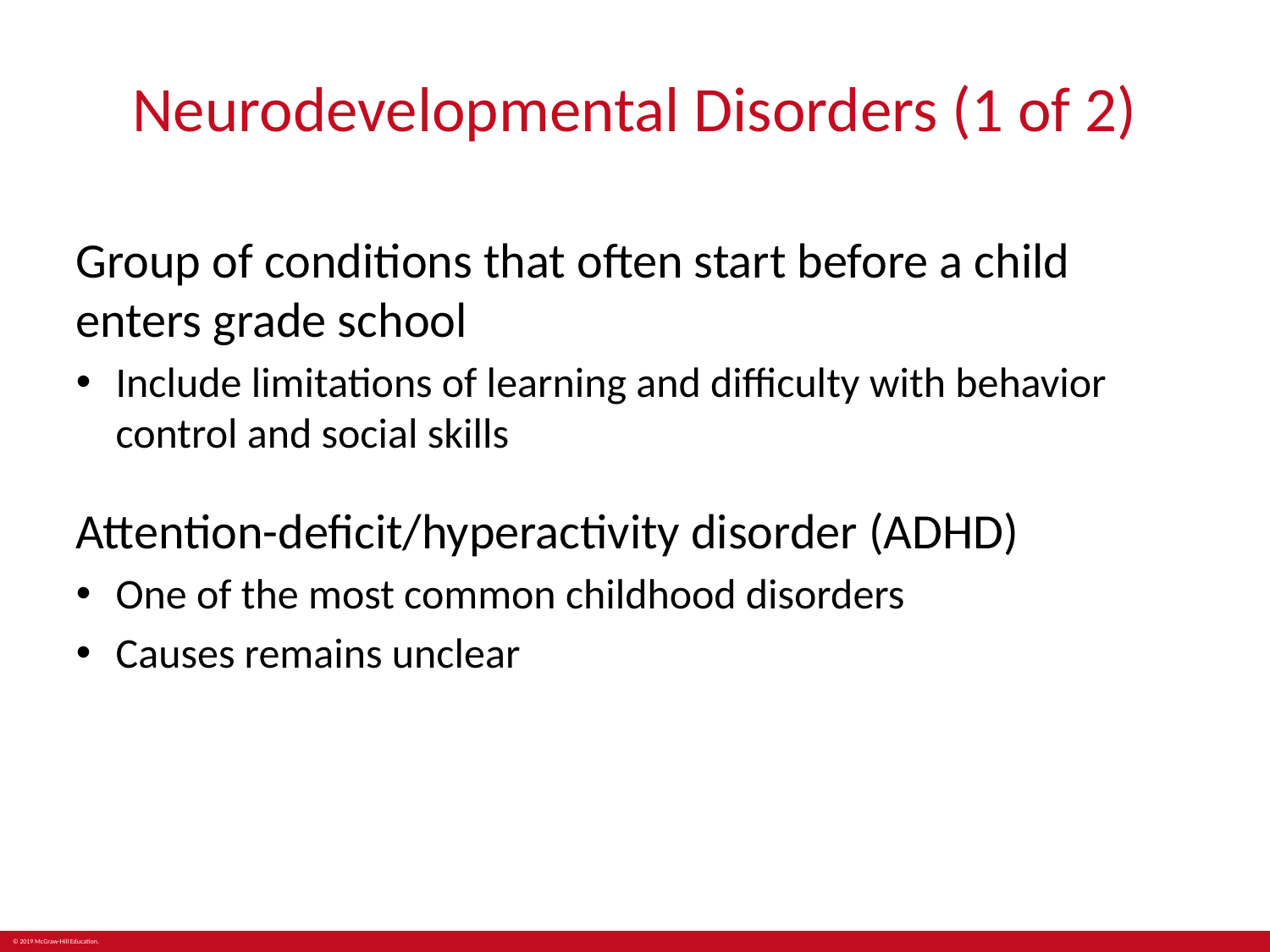

# Neurodevelopmental Disorders (1 of 2)
Group of conditions that often start before a child enters grade school
Include limitations of learning and difficulty with behavior control and social skills
Attention-deficit/hyperactivity disorder (ADHD)
One of the most common childhood disorders
Causes remains unclear